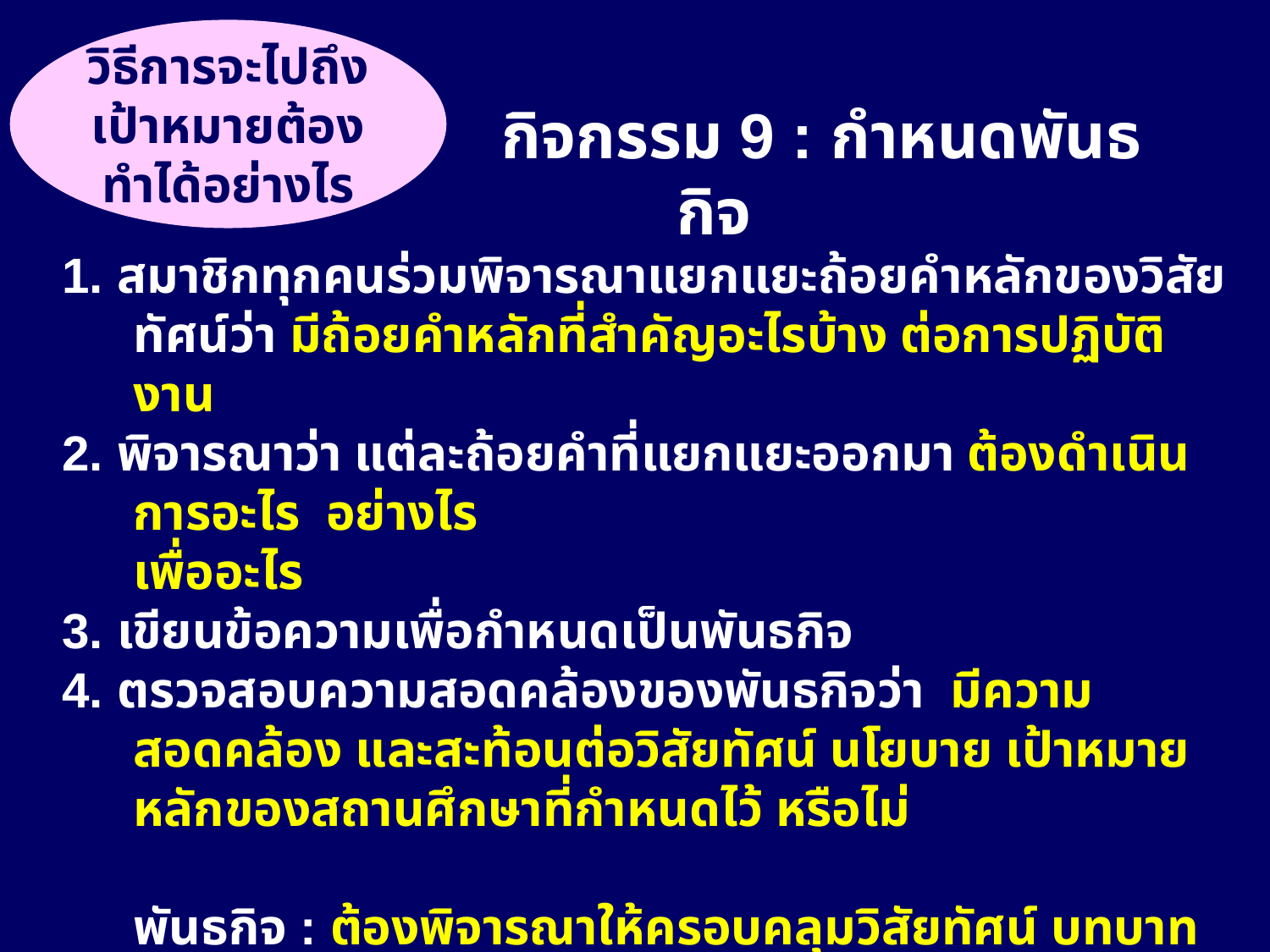

วิธีการจะไปถึงเป้าหมายต้องทำได้อย่างไร
             กิจกรรม 9 : กำหนดพันธกิจ
1. สมาชิกทุกคนร่วมพิจารณาแยกแยะถ้อยคำหลักของวิสัยทัศน์ว่า มีถ้อยคำหลักที่สำคัญอะไรบ้าง ต่อการปฏิบัติงาน
2. พิจารณาว่า แต่ละถ้อยคำที่แยกแยะออกมา ต้องดำเนินการอะไร  อย่างไร
เพื่ออะไร
3. เขียนข้อความเพื่อกำหนดเป็นพันธกิจ
4. ตรวจสอบความสอดคล้องของพันธกิจว่า  มีความสอดคล้อง และสะท้อนต่อวิสัยทัศน์ นโยบาย เป้าหมายหลักของสถานศึกษาที่กำหนดไว้ หรือไม่
พันธกิจ : ต้องพิจารณาให้ครอบคลุมวิสัยทัศน์ บทบาทหน้าที่ของสถานศึกษา  นโยบายที่เกี่ยวข้อง  รวมถึงขอบเขตการบริหารสถานศึกษา